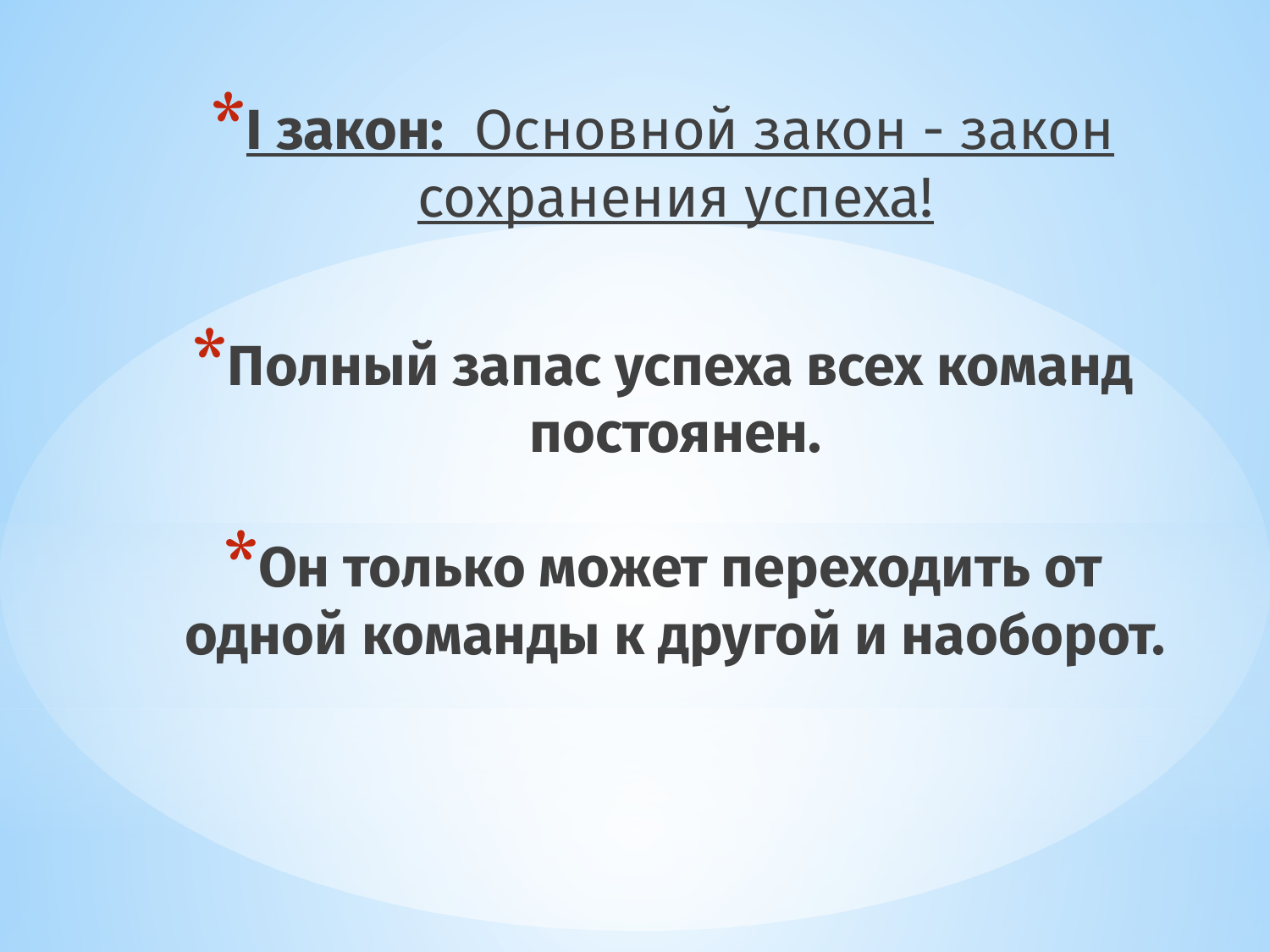

I закон:  Основной закон - закон сохранения успеха!

Полный запас успеха всех команд постоянен.

Он только может переходить от одной команды к другой и наоборот.